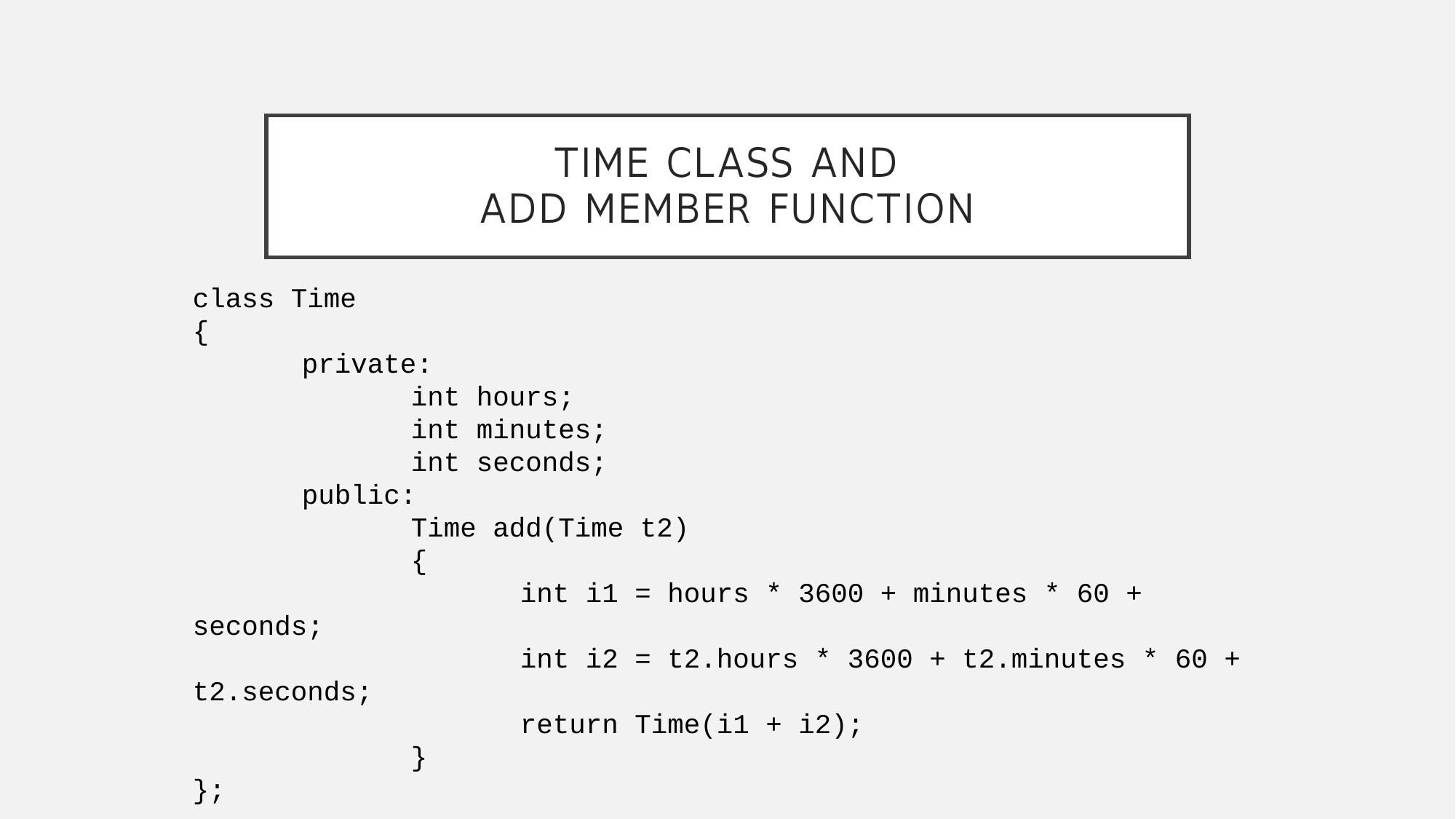

# Time Class and Add member function
class Time
{
	private:
		int hours;
		int minutes;
		int seconds;
	public:
		Time add(Time t2)
		{
			int i1 = hours * 3600 + minutes * 60 + seconds;
			int i2 = t2.hours * 3600 + t2.minutes * 60 + t2.seconds;
			return Time(i1 + i2);
		}
};